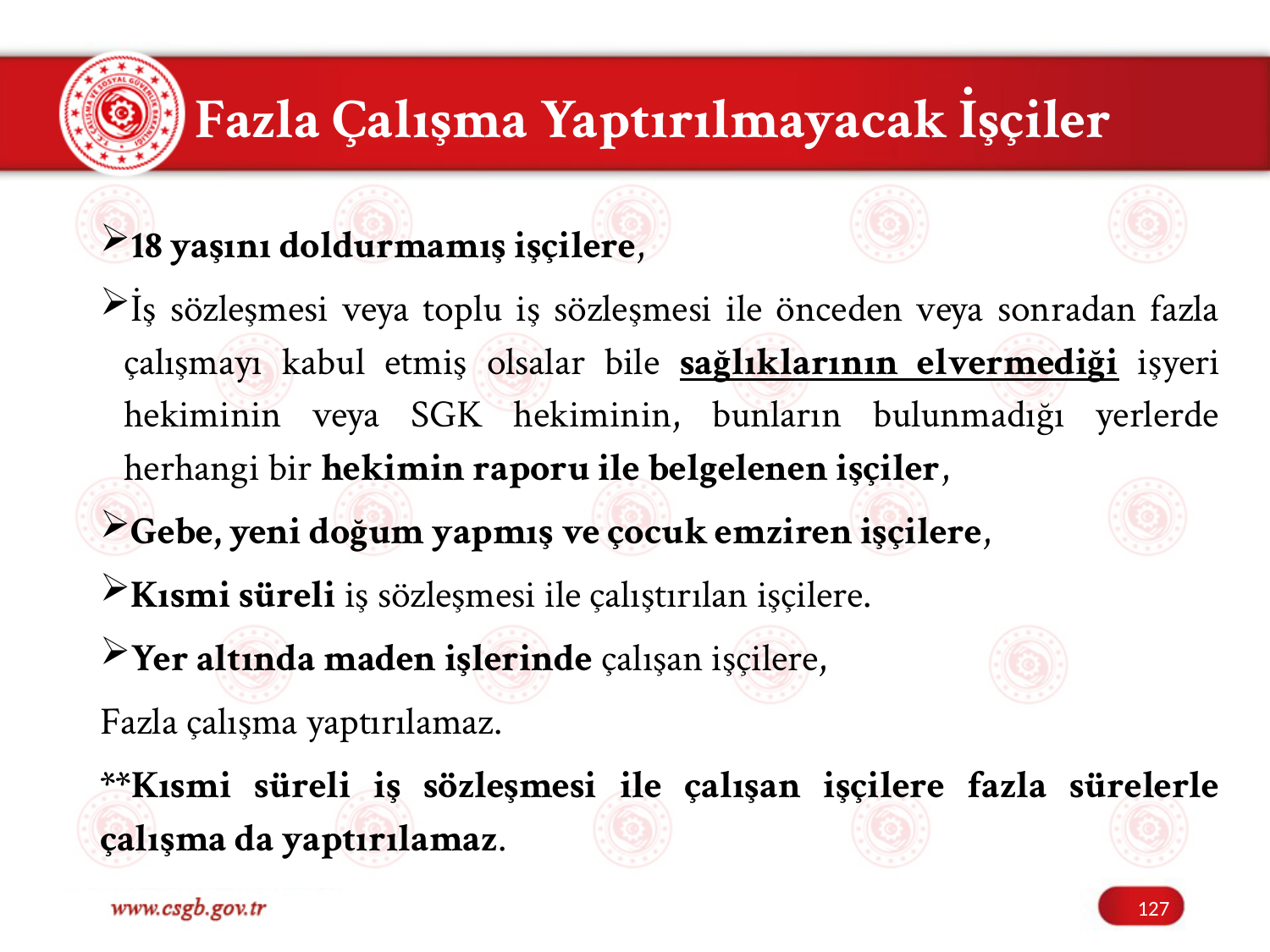

# Fazla Çalışma Yaptırılmayacak İşçiler
18 yaşını doldurmamış işçilere,
İş sözleşmesi veya toplu iş sözleşmesi ile önceden veya sonradan fazla çalışmayı kabul etmiş olsalar bile sağlıklarının elvermediği işyeri hekiminin veya SGK hekiminin, bunların bulunmadığı yerlerde herhangi bir hekimin raporu ile belgelenen işçiler,
Gebe, yeni doğum yapmış ve çocuk emziren işçilere,
Kısmi süreli iş sözleşmesi ile çalıştırılan işçilere.
Yer altında maden işlerinde çalışan işçilere,
Fazla çalışma yaptırılamaz.
**Kısmi süreli iş sözleşmesi ile çalışan işçilere fazla sürelerle çalışma da yaptırılamaz.

127